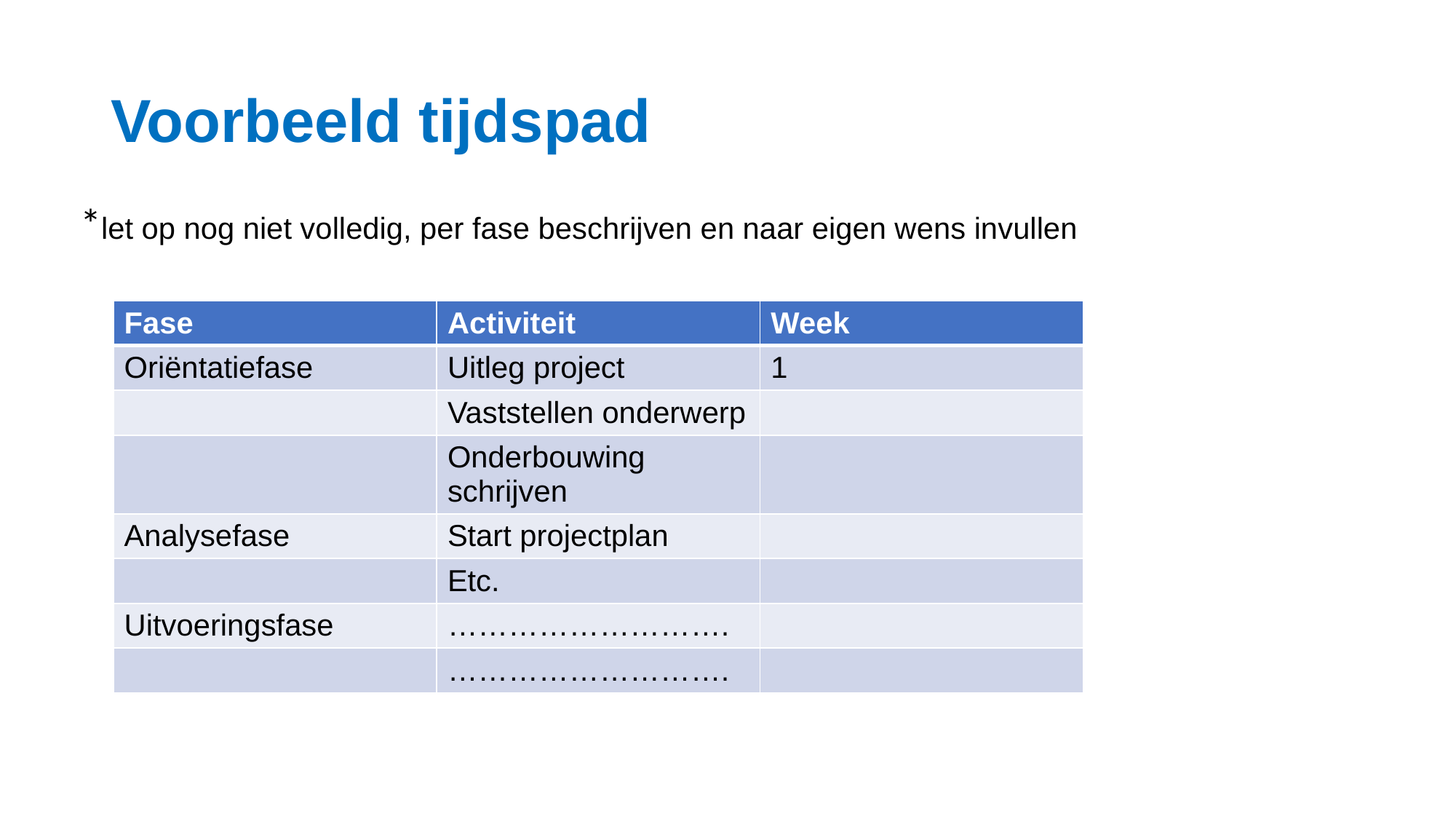

# Voorbeeld tijdspad
*let op nog niet volledig, per fase beschrijven en naar eigen wens invullen

| Fase | Activiteit | Week |
| --- | --- | --- |
| Oriëntatiefase | Uitleg project | 1 |
|  | Vaststellen onderwerp |  |
|  | Onderbouwing schrijven |  |
| Analysefase | Start projectplan |  |
|  | Etc. |  |
| Uitvoeringsfase | ………………………. |  |
|  | ………………………. |  |